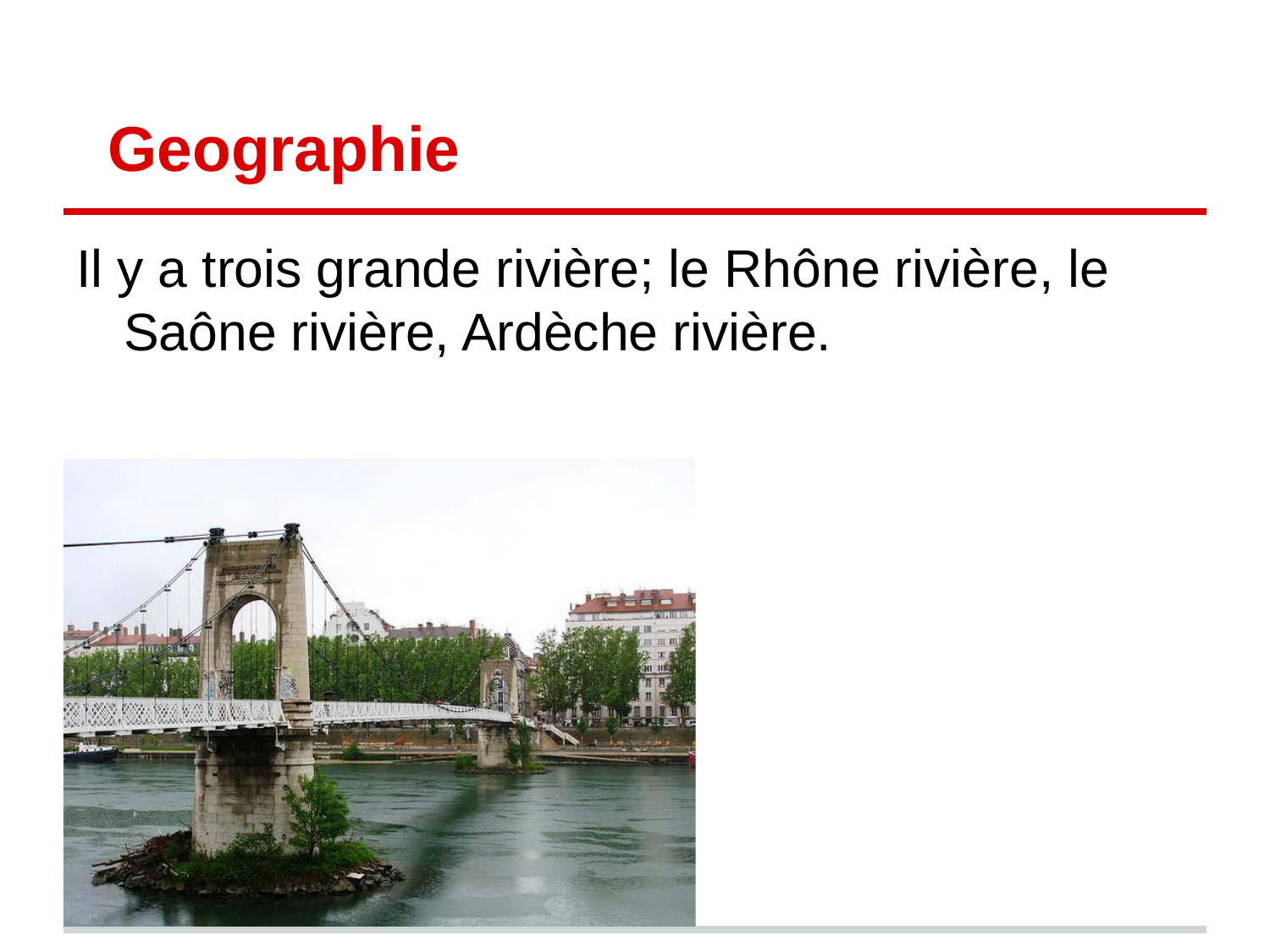

# Geographie
Il y a trois grande rivière; le Rhône rivière, le Saône rivière, Ardèche rivière.